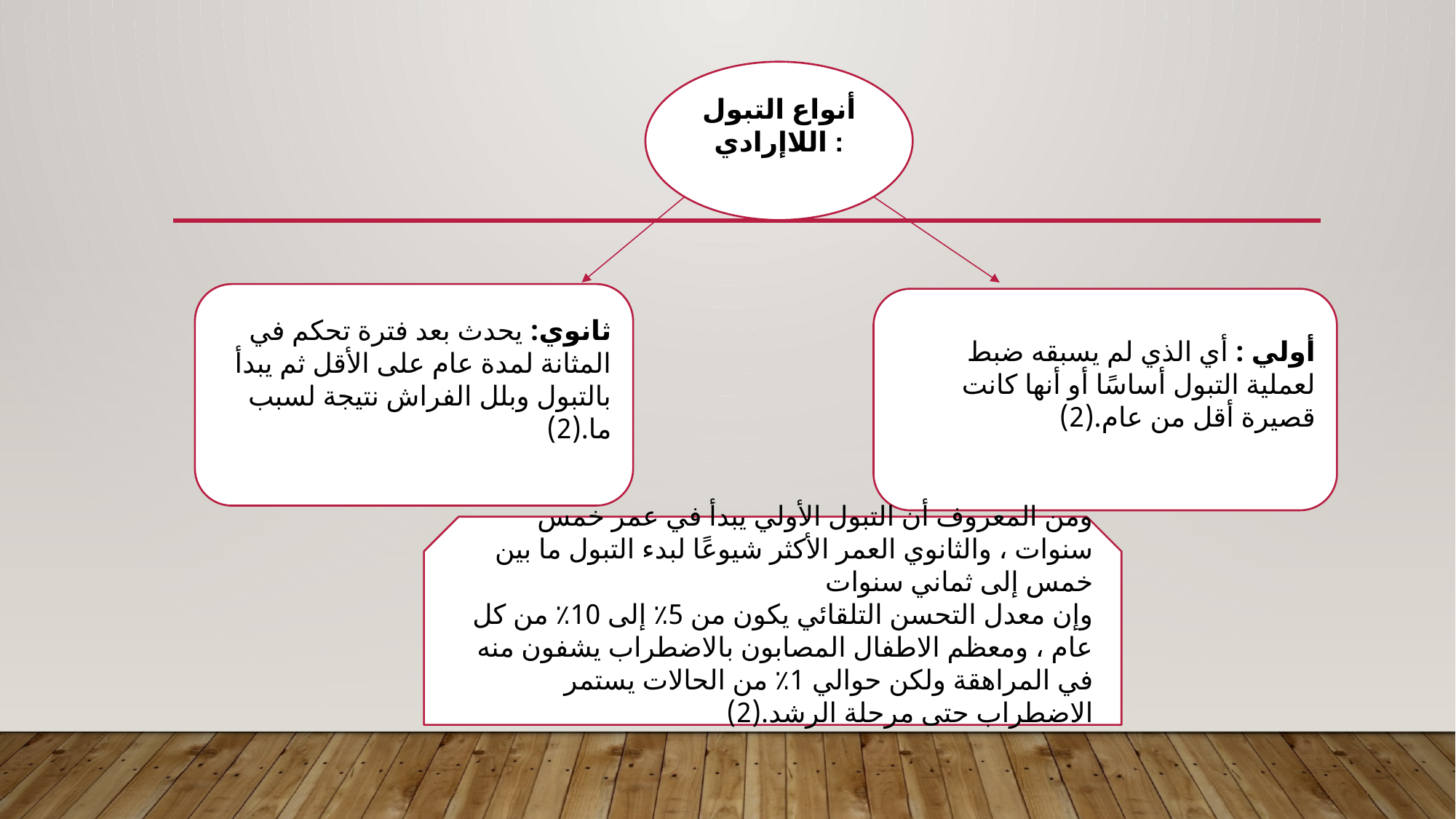

أنواع التبول اللاإرادي :

ثانوي: يحدث بعد فترة تحكم في المثانة لمدة عام على الأقل ثم يبدأ بالتبول وبلل الفراش نتيجة لسبب ما.(2)

أولي : أي الذي لم يسبقه ضبط لعملية التبول أساسًا أو أنها كانت قصيرة أقل من عام.(2)

ومن المعروف أن التبول الأولي يبدأ في عمر خمس سنوات ، والثانوي العمر الأكثر شيوعًا لبدء التبول ما بين خمس إلى ثماني سنوات
وإن معدل التحسن التلقائي يكون من 5٪ إلى 10٪ من كل عام ، ومعظم الاطفال المصابون بالاضطراب يشفون منه في المراهقة ولكن حوالي 1٪ من الحالات يستمر الاضطراب حتى مرحلة الرشد.(2)